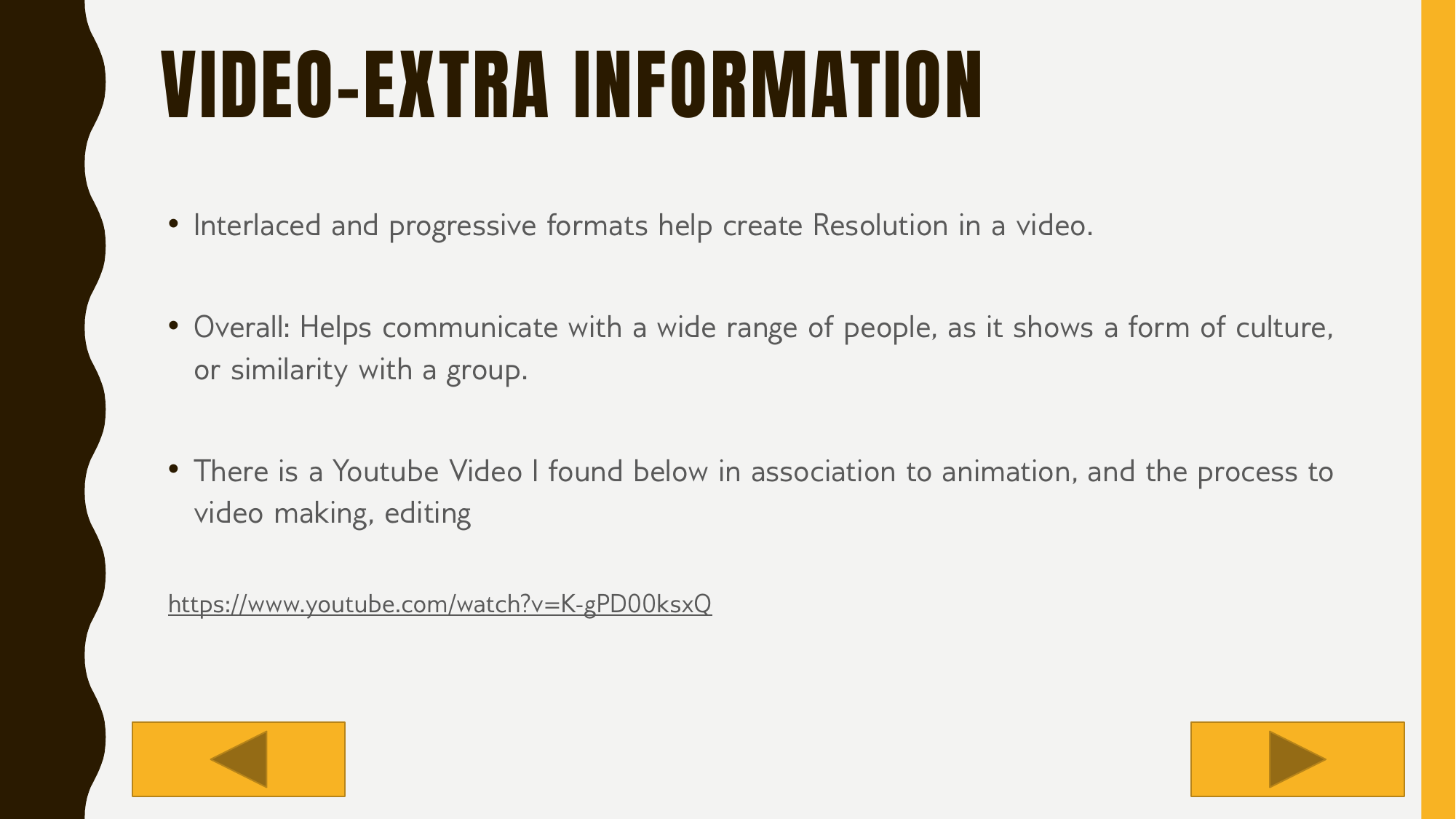

# Video-Extra Information
Interlaced and progressive formats help create Resolution in a video.

Overall: Helps communicate with a wide range of people, as it shows a form of culture, or similarity with a group.

There is a Youtube Video I found below in association to animation, and the process to video making, editing

https://www.youtube.com/watch?v=K-gPD00ksxQ